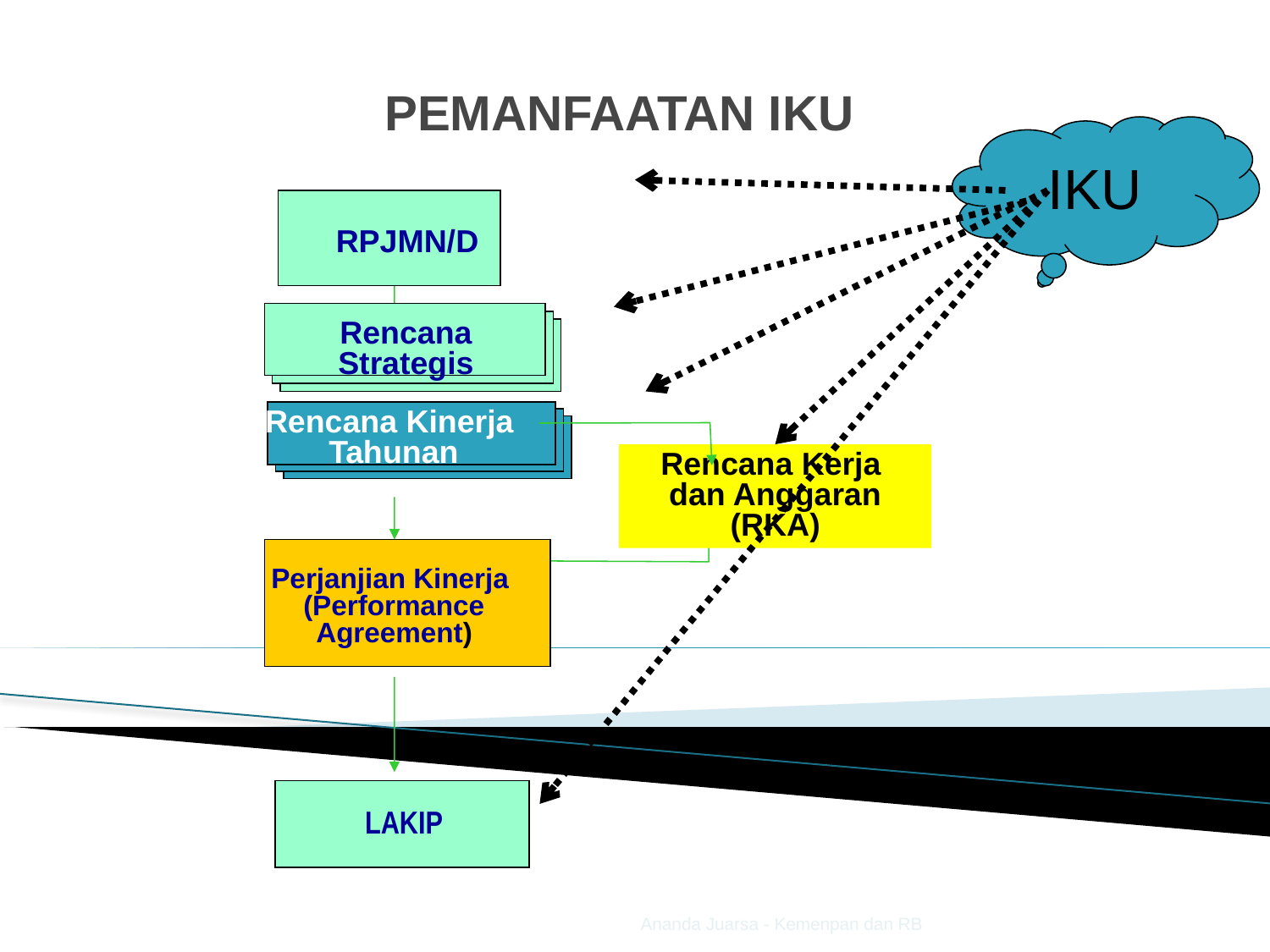

PEMANFAATAN IKU
IKU

RPJMN/D

Rencana Strategis
Rencana Kinerja
Tahunan

Rencana Kerja
dan Anggaran (RKA)

Perjanjian Kinerja
(Performance
Agreement)

LAKIP
Ananda Juarsa - Kemenpan dan RB